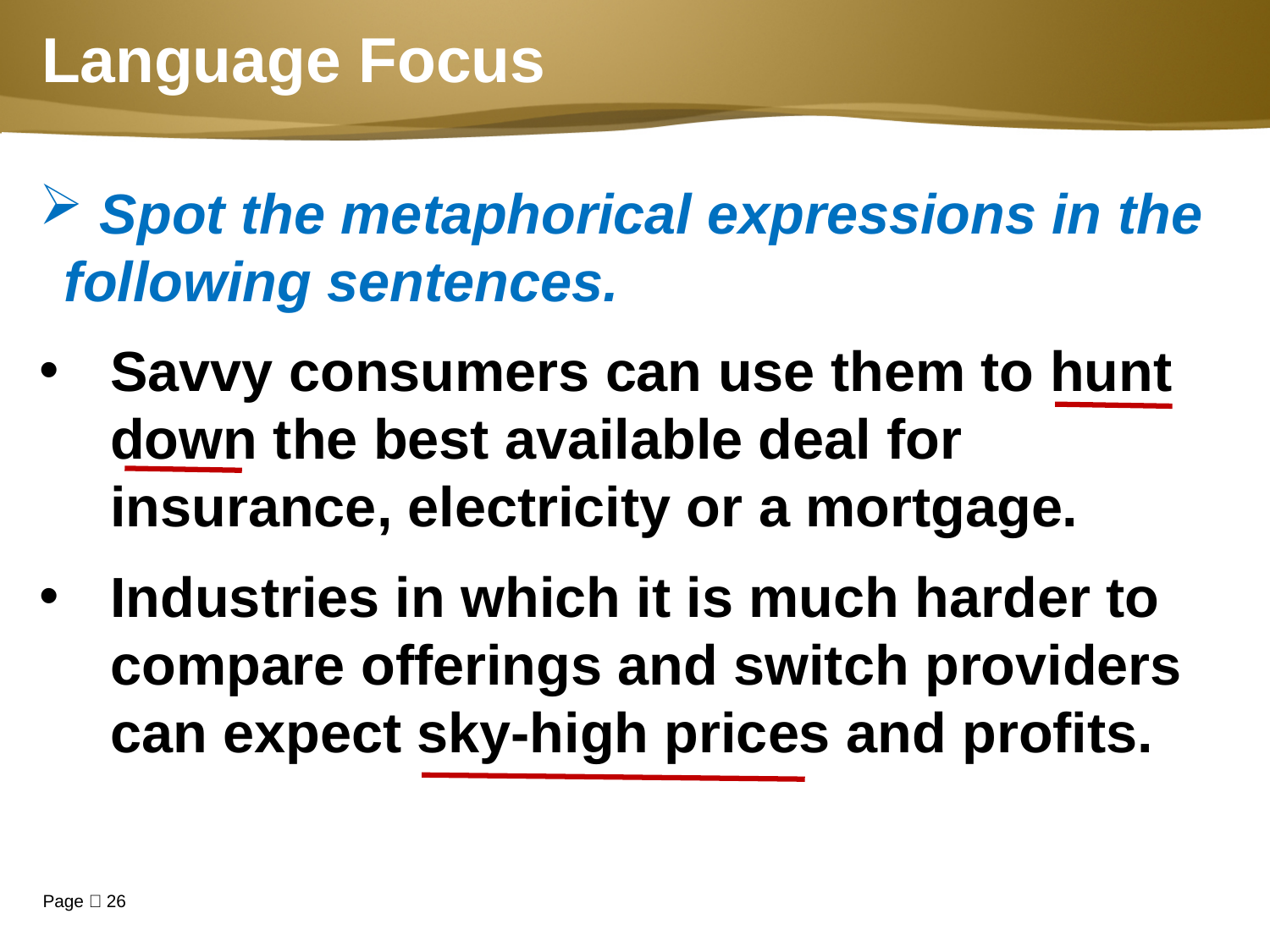

# Language Focus
 Spot the metaphorical expressions in the following sentences.
Savvy consumers can use them to hunt down the best available deal for insurance, electricity or a mortgage.
Industries in which it is much harder to compare offerings and switch providers can expect sky-high prices and profits.